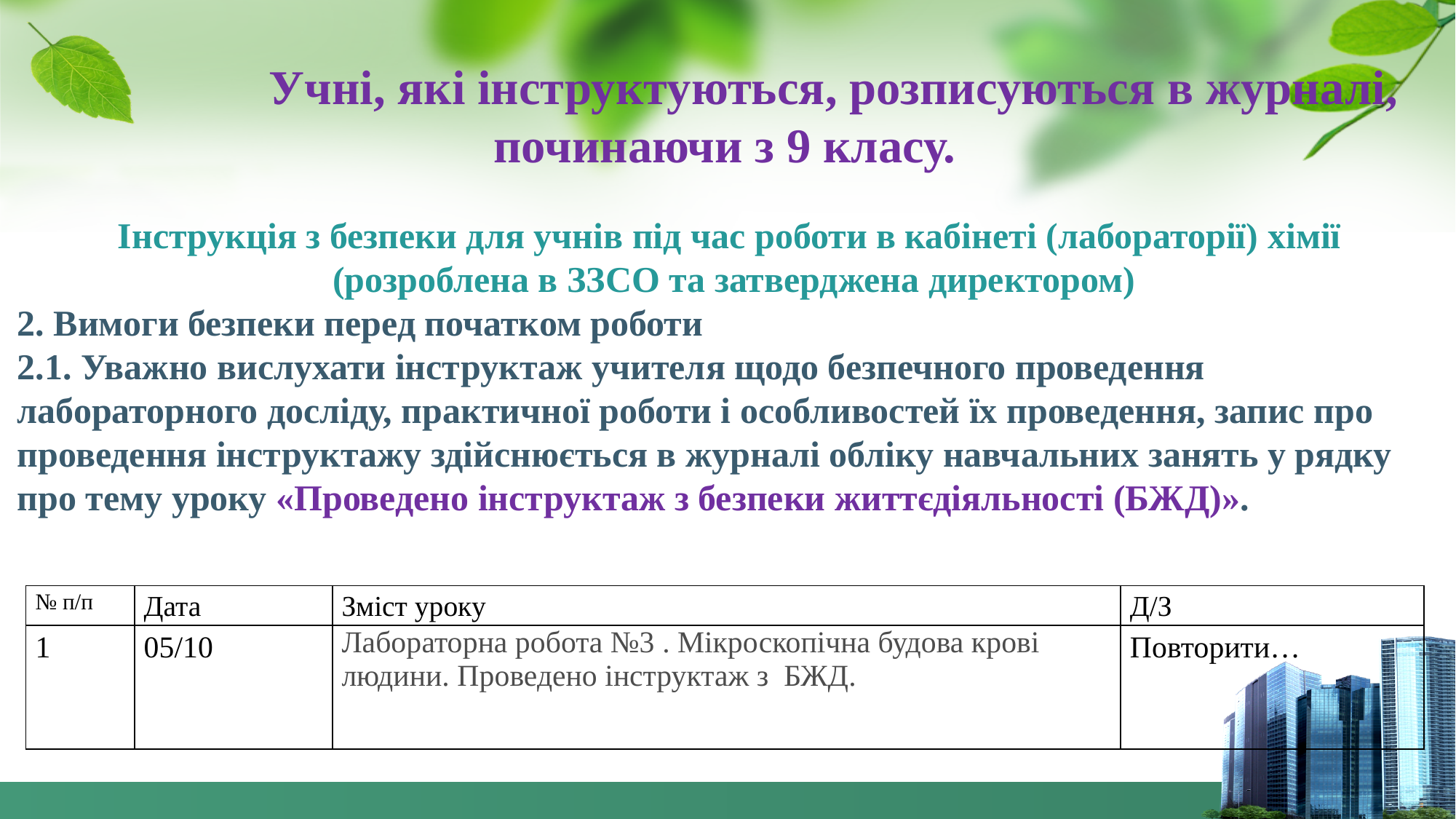

Учні, які інструктуються, розписуються в журналі, починаючи з 9 класу.
Інструкція з безпеки для учнів під час роботи в кабінеті (лабораторії) хімії
(розроблена в ЗЗСО та затверджена директором)
2. Вимоги безпеки перед початком роботи
2.1. Уважно вислухати інструктаж учителя щодо безпечного проведення лабораторного досліду, практичної роботи і особливостей їх проведення, запис про проведення інструктажу здійснюється в журналі обліку навчальних занять у рядку про тему уроку «Проведено інструктаж з безпеки життєдіяльності (БЖД)».
| № п/п | Дата | Зміст уроку | Д/З |
| --- | --- | --- | --- |
| 1 | 05/10 | Лабораторна робота №3 . Мікроскопічна будова крові людини. Проведено інструктаж з БЖД. | Повторити… |